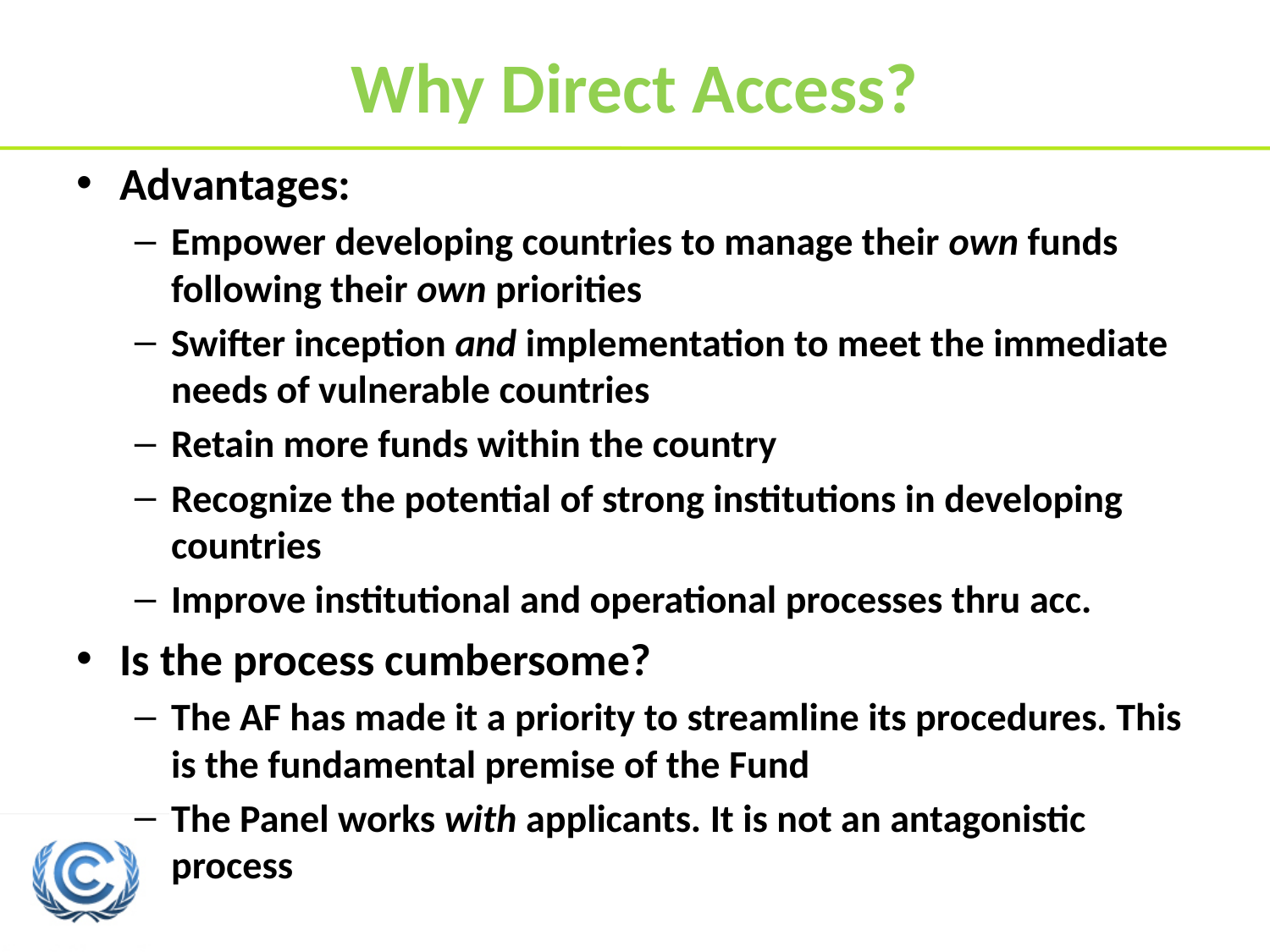

# Why Direct Access?
Advantages:
Empower developing countries to manage their own funds following their own priorities
Swifter inception and implementation to meet the immediate needs of vulnerable countries
Retain more funds within the country
Recognize the potential of strong institutions in developing countries
Improve institutional and operational processes thru acc.
Is the process cumbersome?
The AF has made it a priority to streamline its procedures. This is the fundamental premise of the Fund
The Panel works with applicants. It is not an antagonistic process